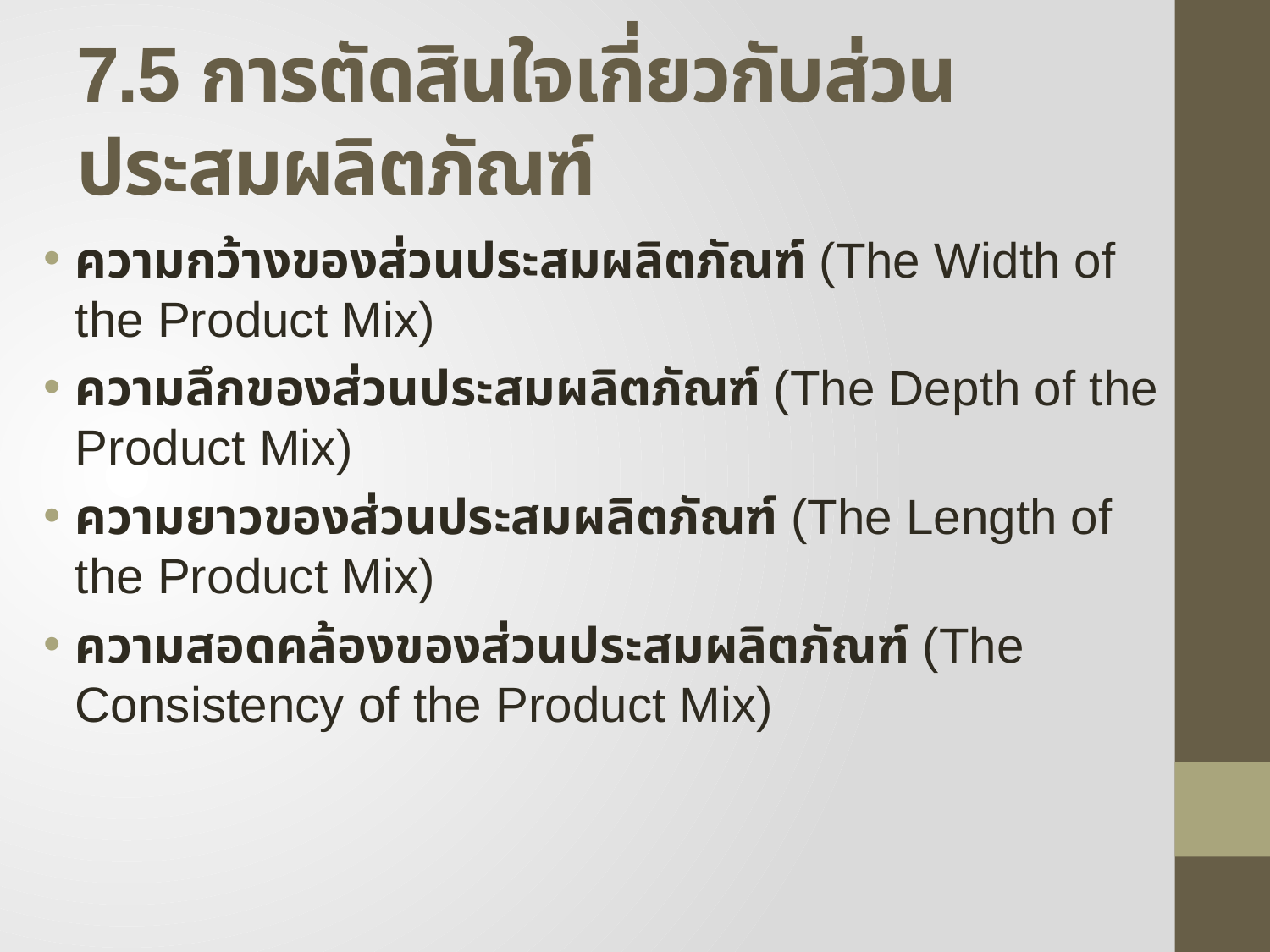

# 7.5 การตัดสินใจเกี่ยวกับส่วนประสมผลิตภัณฑ์
ความกว้างของส่วนประสมผลิตภัณฑ์ (The Width of the Product Mix)
ความลึกของส่วนประสมผลิตภัณฑ์ (The Depth of the Product Mix)
ความยาวของส่วนประสมผลิตภัณฑ์ (The Length of the Product Mix)
ความสอดคล้องของส่วนประสมผลิตภัณฑ์ (The Consistency of the Product Mix)